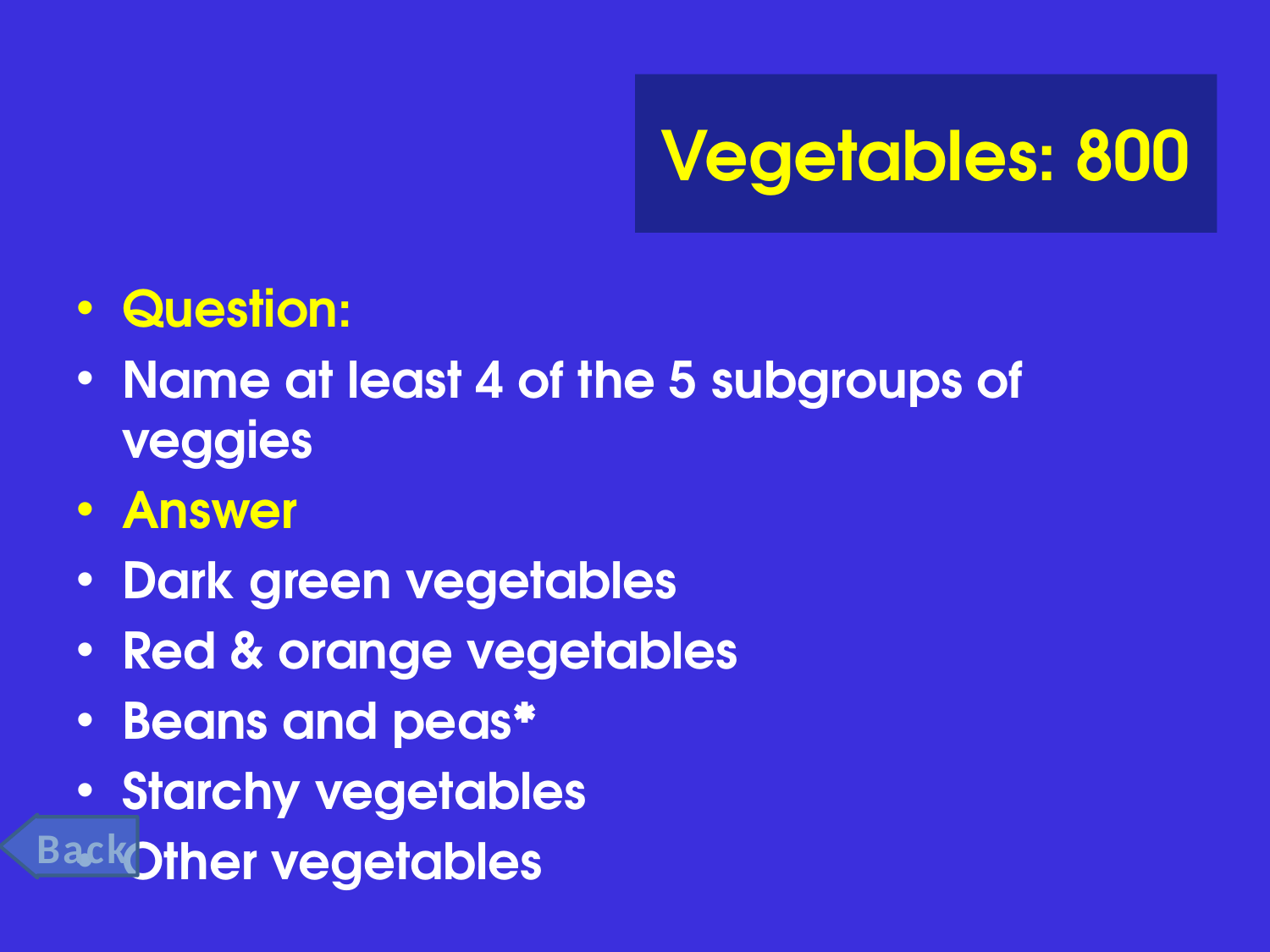

# Vegetables: 800

Question:
Name at least 4 of the 5 subgroups of veggies
Answer
Dark green vegetables
Red & orange vegetables
Beans and peas*
Starchy vegetables
Other vegetables

Back